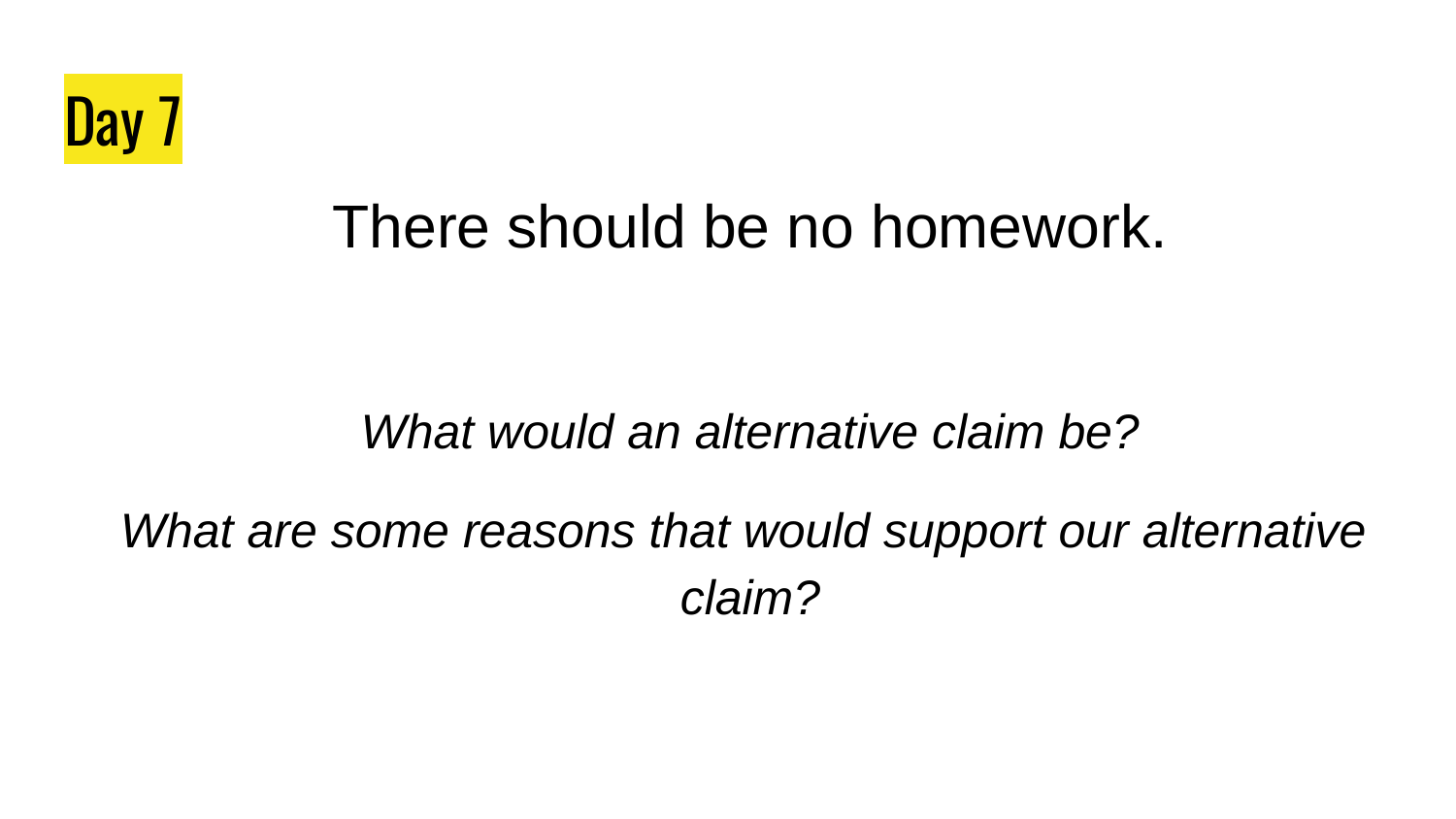

# Day 7
There should be no homework.

What would an alternative claim be?
What are some reasons that would support our alternative  claim?